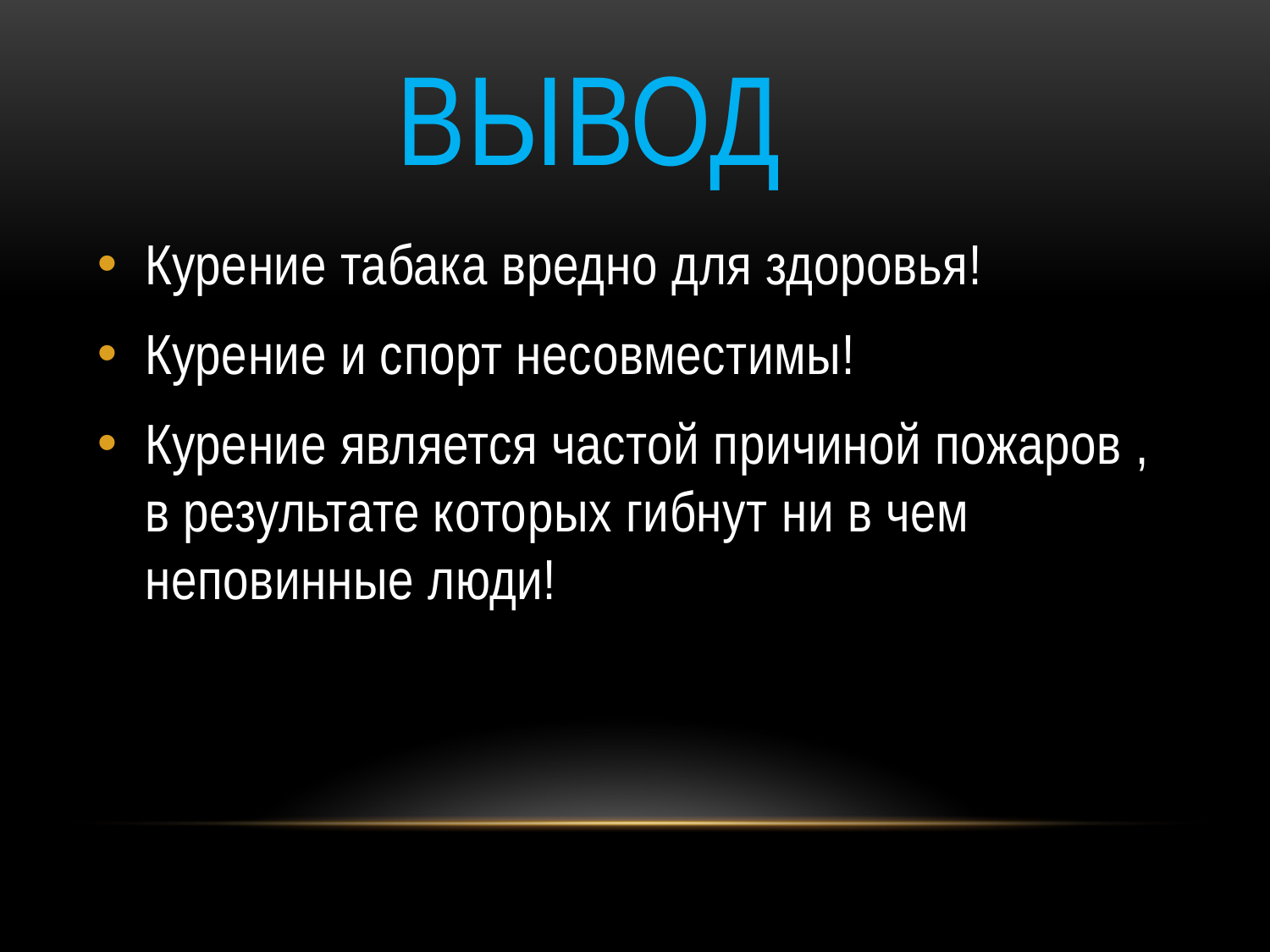

# Вывод
Курение табака вредно для здоровья!
Курение и спорт несовместимы!
Курение является частой причиной пожаров , в результате которых гибнут ни в чем неповинные люди!